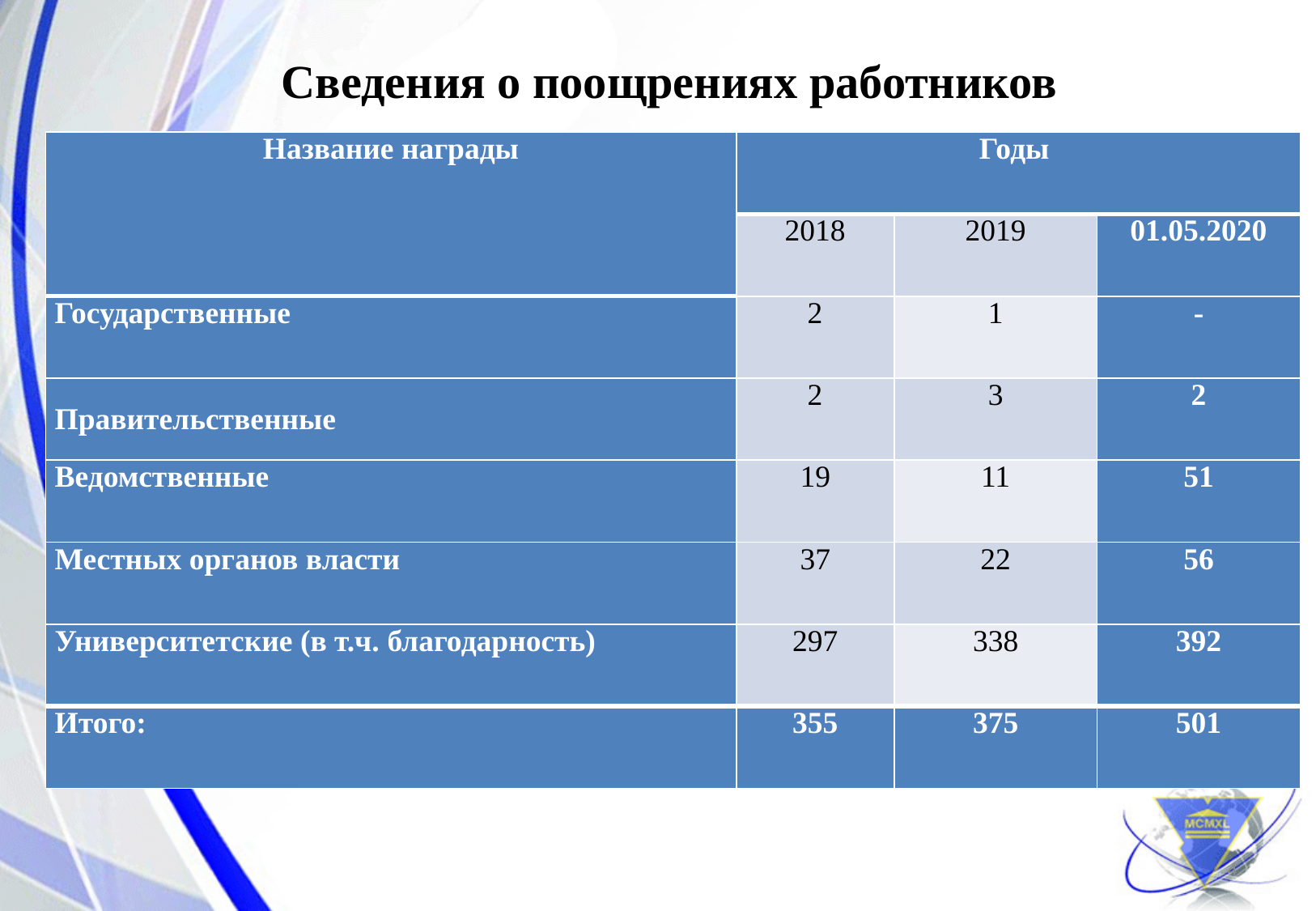

Сведения о поощрениях работников
| Название награды | Годы |  |  |
| --- | --- | --- | --- |
|  | 2018 | 2019 | 01.05.2020 |
| Государственные | 2 | 1 | - |
| Правительственные | 2 | 3 | 2 |
| Ведомственные | 19 | 11 | 51 |
| Местных органов власти | 37 | 22 | 56 |
| Университетские (в т.ч. благодарность) | 297 | 338 | 392 |
| Итого: | 355 | 375 | 501 |
4